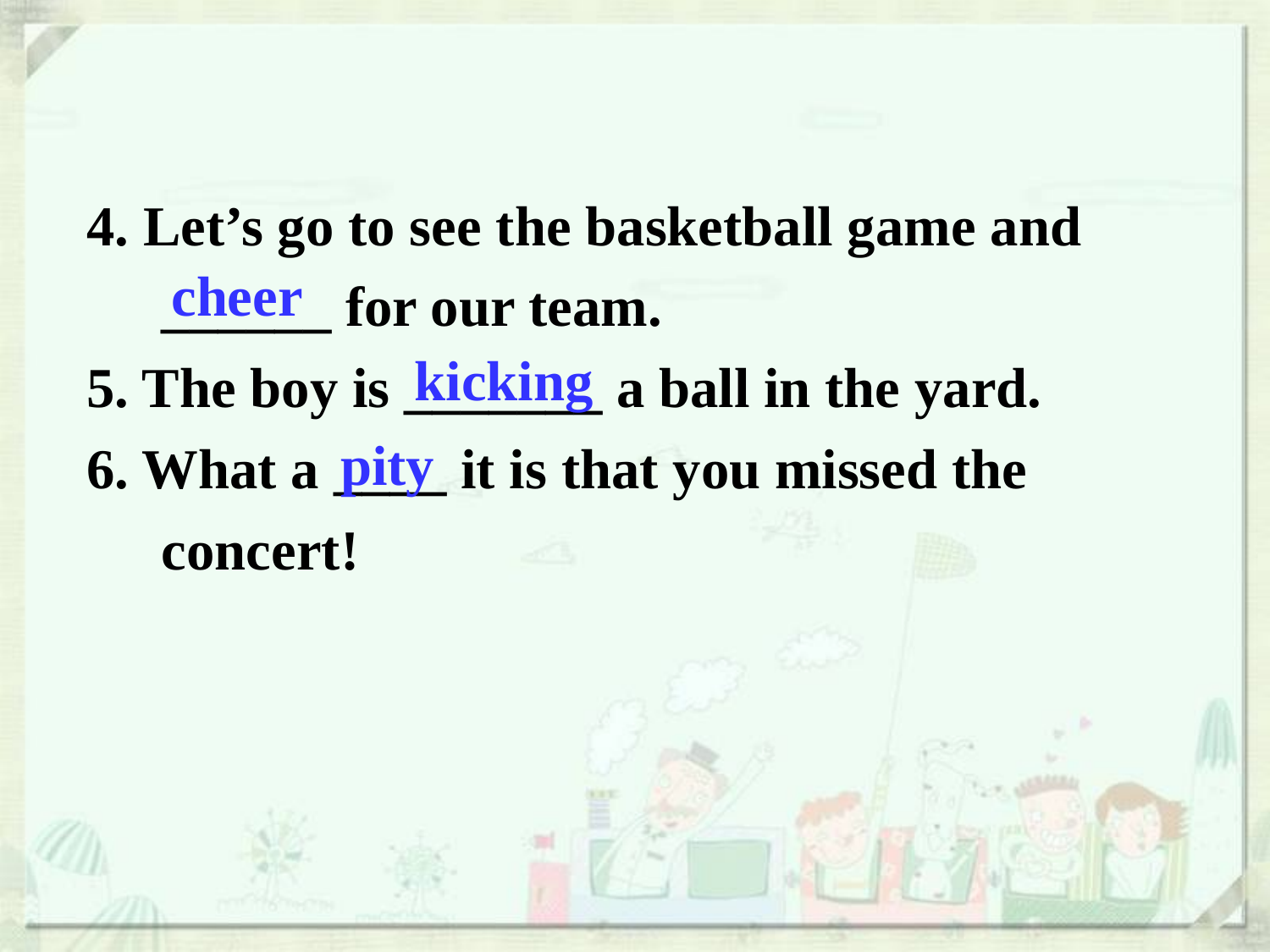

4. Let’s go to see the basketball game and ______ for our team.
5. The boy is _______ a ball in the yard.
6. What a ____ it is that you missed the concert!
cheer
kicking
pity